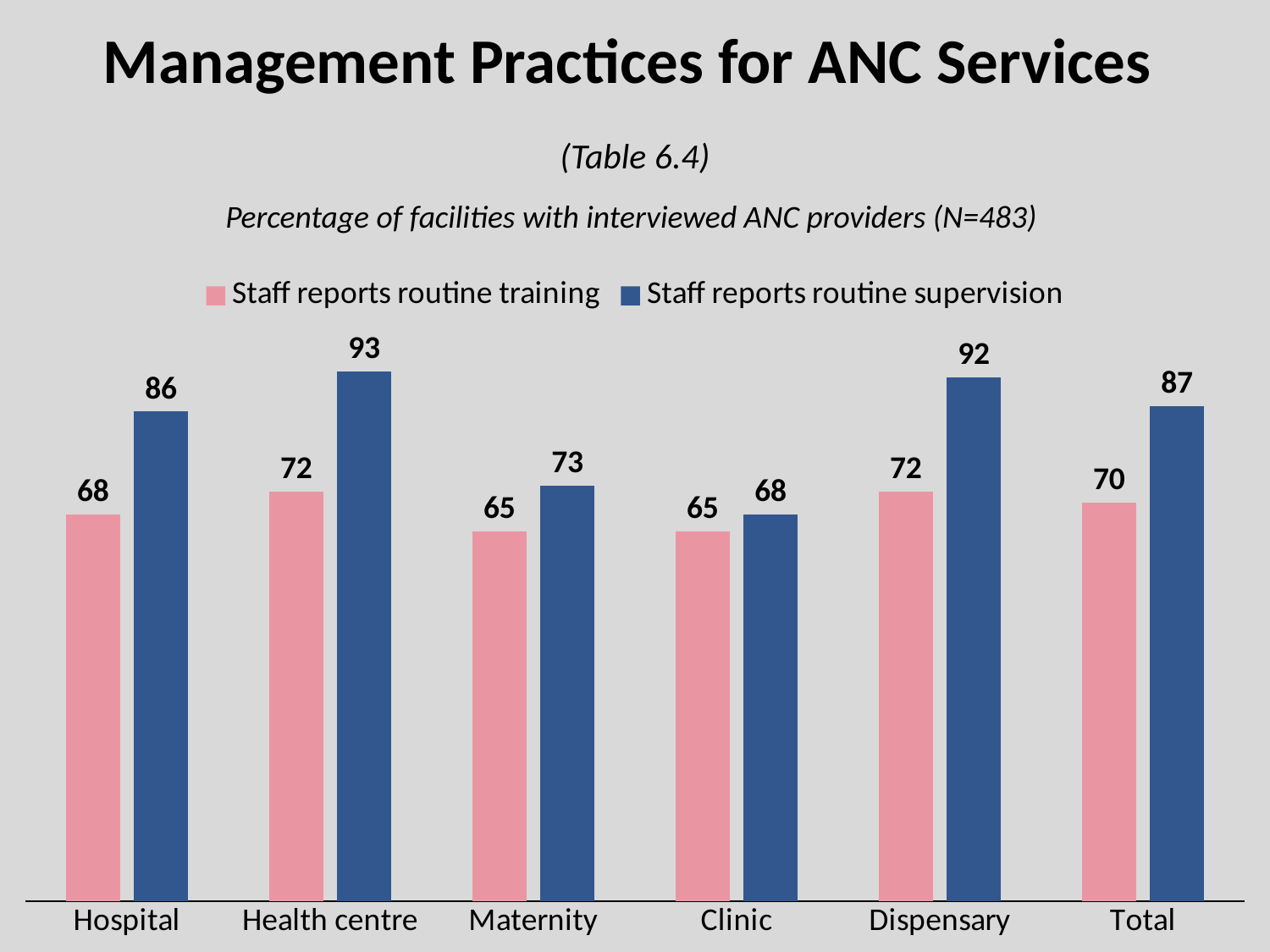

# Management Practices for ANC Services
(Table 6.4)
Percentage of facilities with interviewed ANC providers (N=483)

### Chart

| Category | Staff reports routine training | Staff reports routine supervision |
|---|---|---|
| Hospital | 68.0 | 86.0 |
| Health centre | 72.0 | 93.0 |
| Maternity | 65.0 | 73.0 |
| Clinic | 65.0 | 68.0 |
| Dispensary | 72.0 | 92.0 |
| Total | 70.0 | 87.0 |